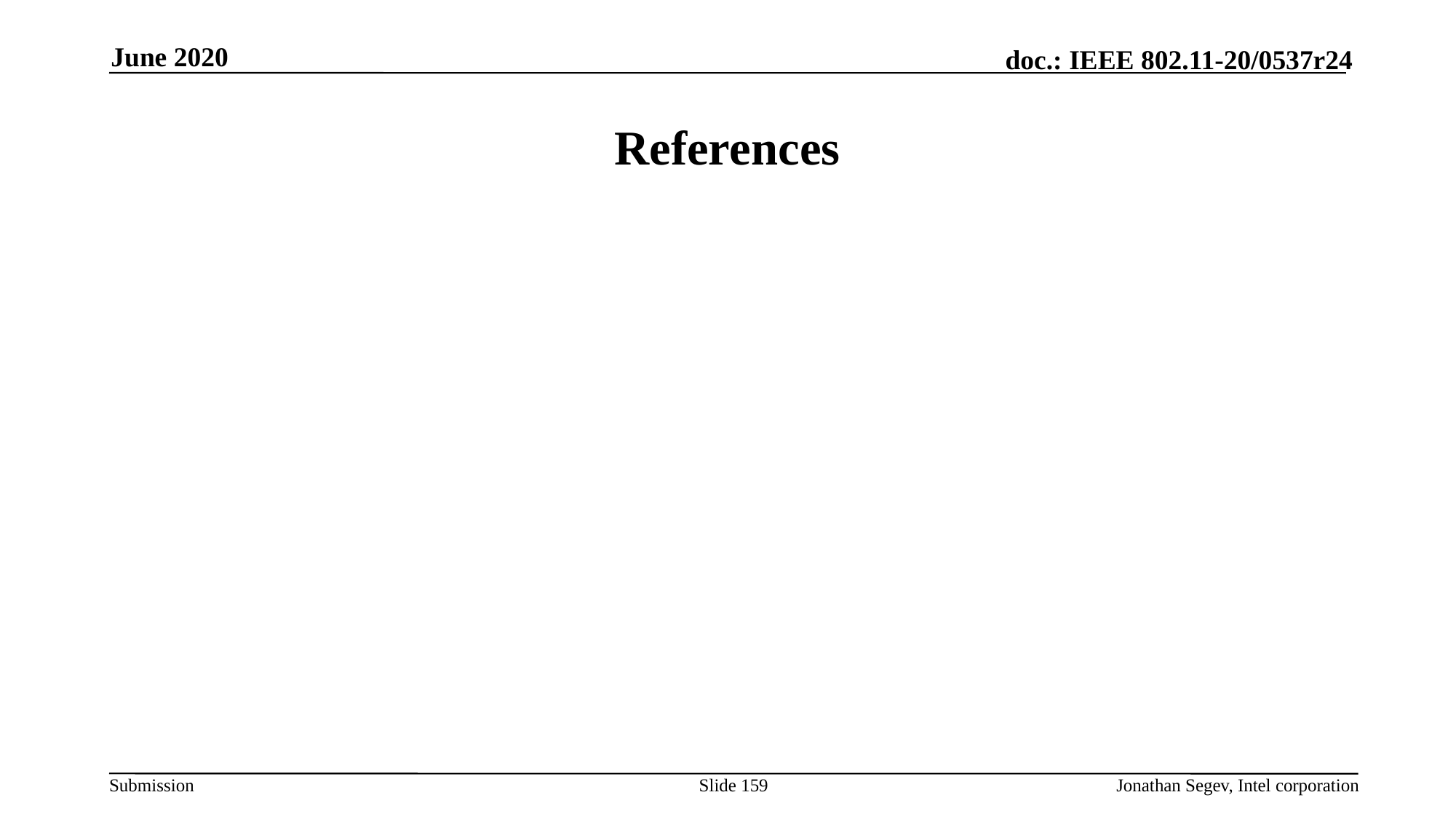

June 2020
# References

Slide 159
Jonathan Segev, Intel corporation